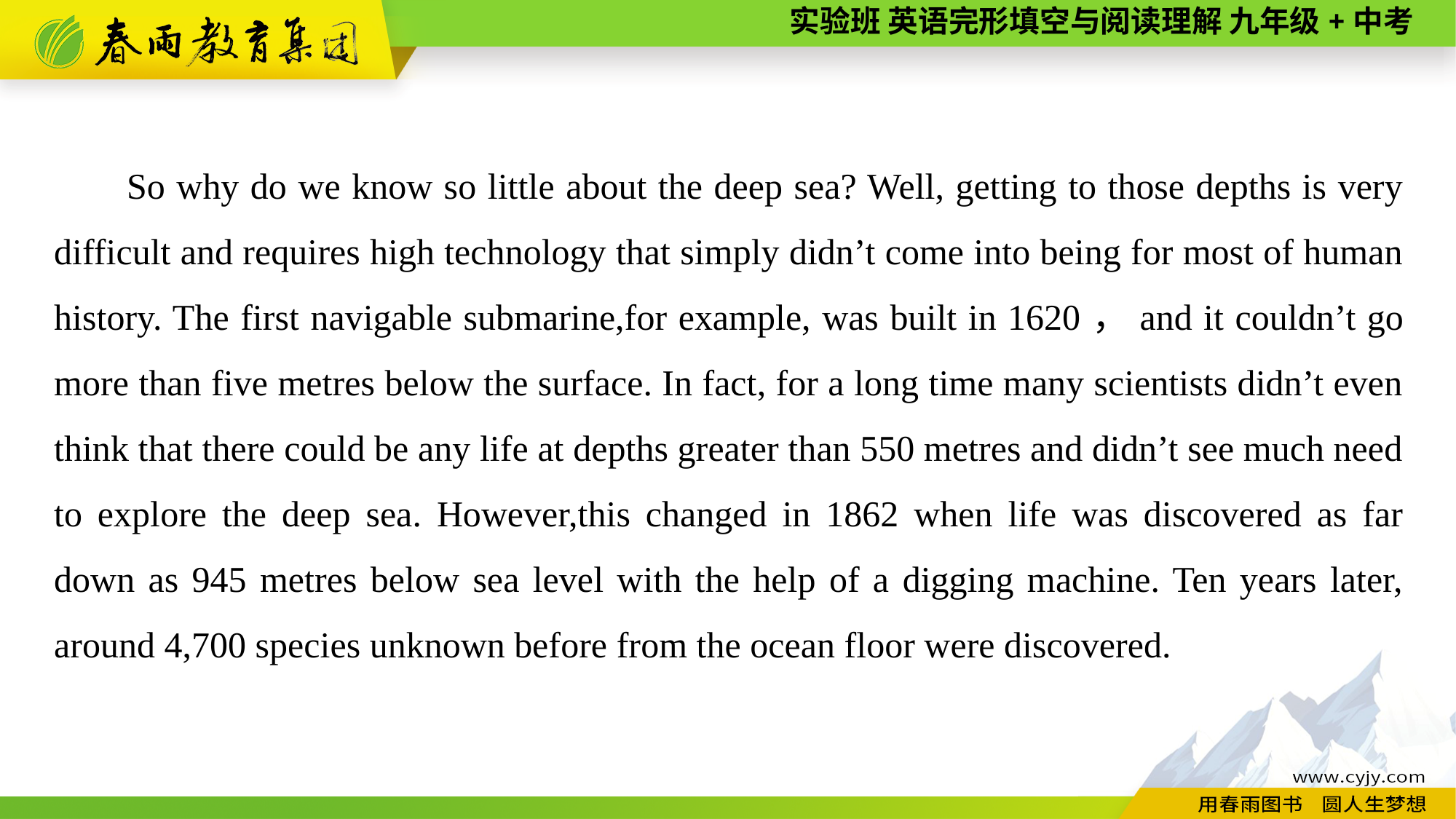

So why do we know so little about the deep sea? Well, getting to those depths is very difficult and requires high technology that simply didn’t come into being for most of human history. The first navigable submarine,for example, was built in 1620，and it couldn’t go more than five metres below the surface. In fact, for a long time many scientists didn’t even think that there could be any life at depths greater than 550 metres and didn’t see much need to explore the deep sea. However,this changed in 1862 when life was discovered as far down as 945 metres below sea level with the help of a digging machine. Ten years later, around 4,700 species unknown before from the ocean floor were discovered.